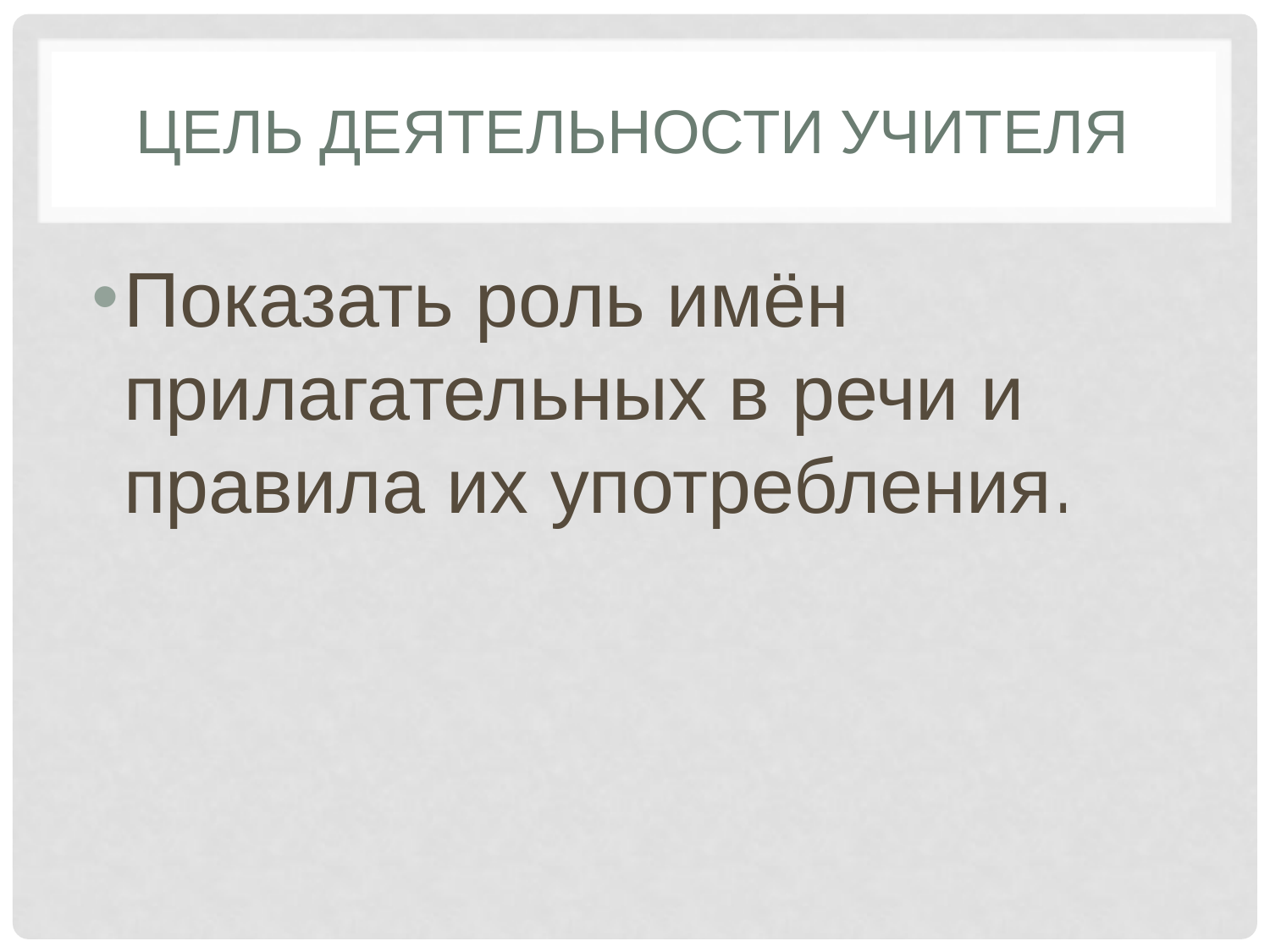

# Цель деятельности учителя
Показать роль имён прилагательных в речи и правила их употребления.